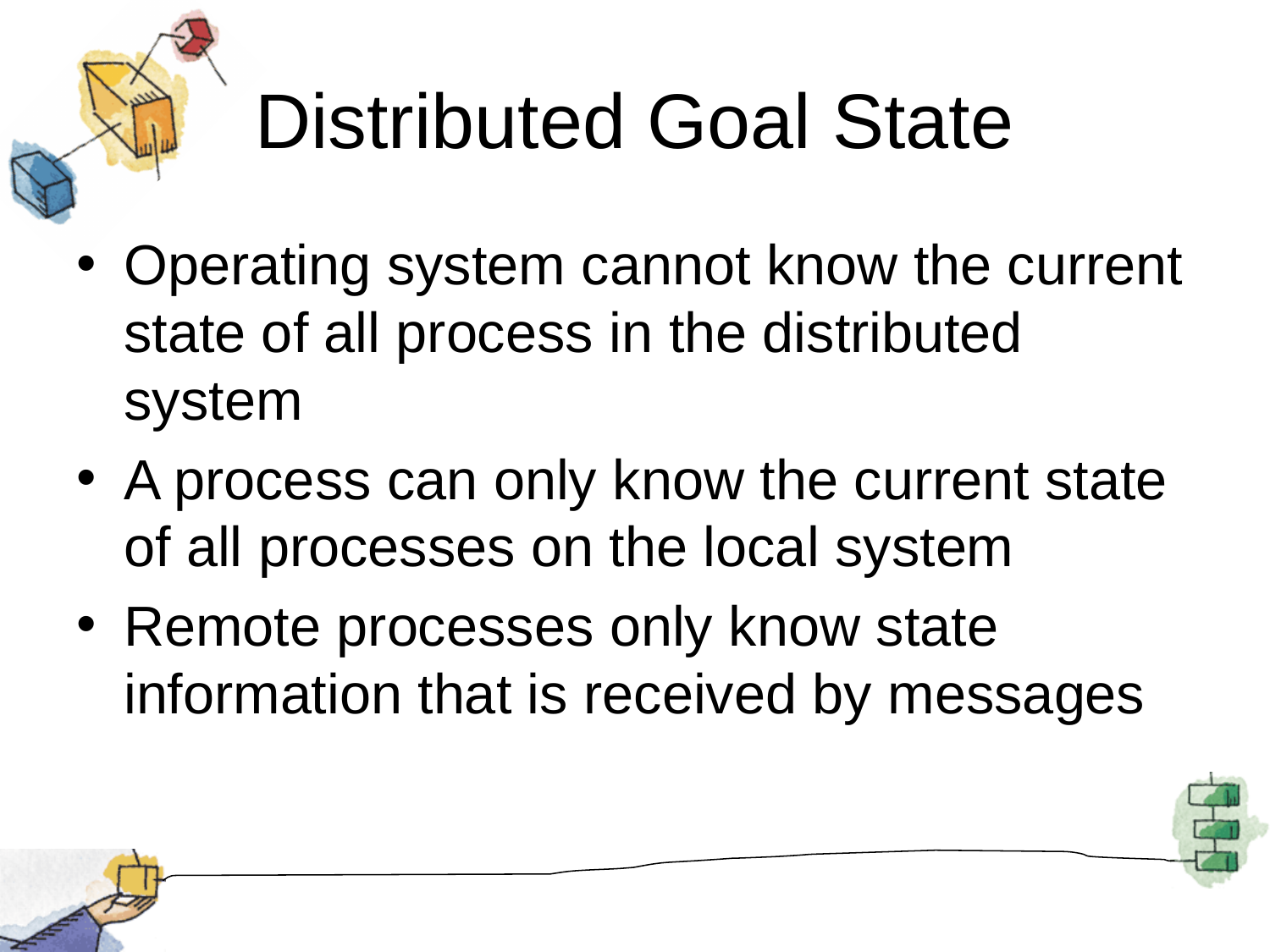

# Distributed Goal State
Operating system cannot know the current state of all process in the distributed system
A process can only know the current state of all processes on the local system
Remote processes only know state information that is received by messages